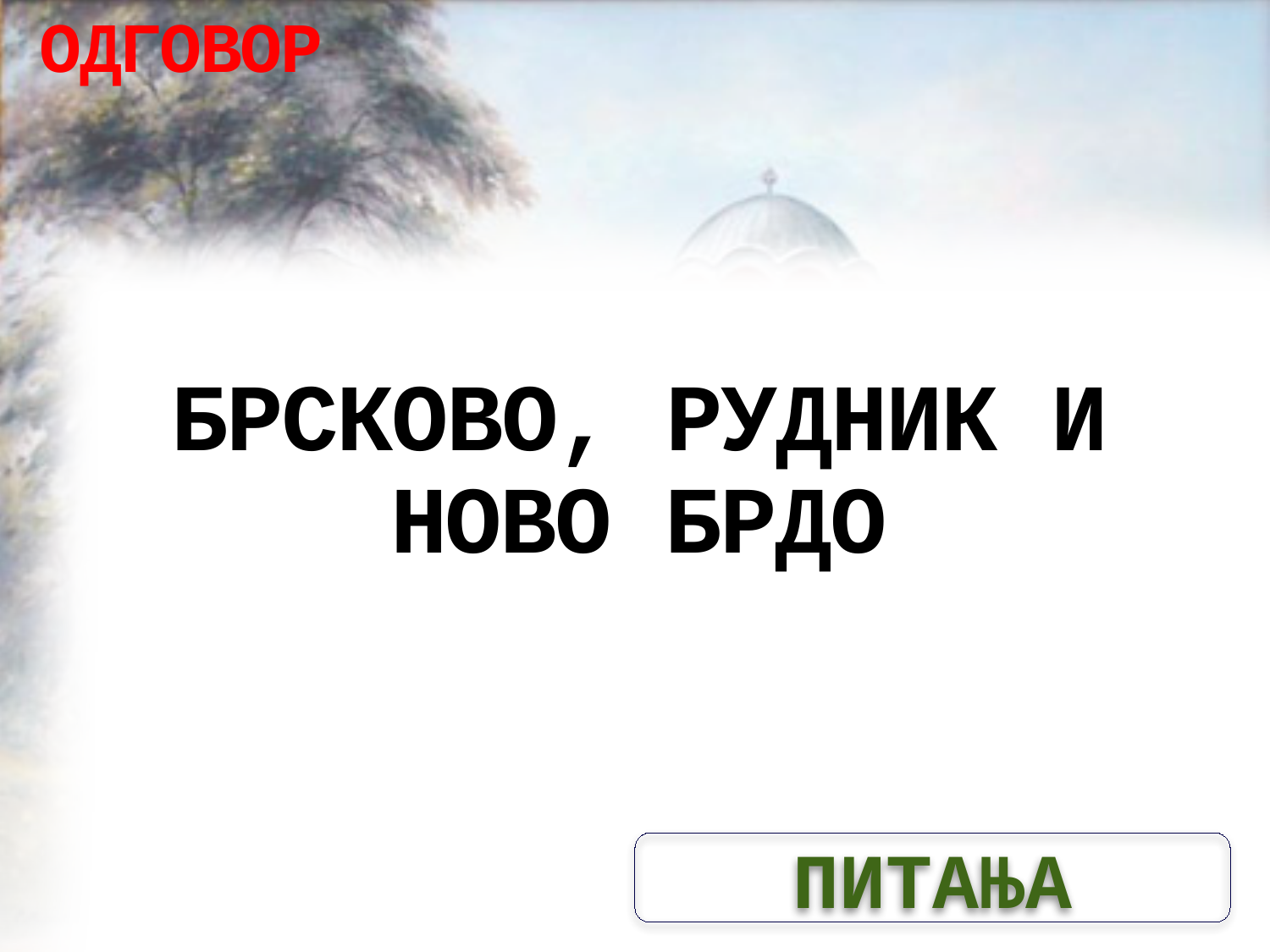

ОДГОВОР
# БРСКОВО, РУДНИК И НОВО БРДО
ПИТАЊА